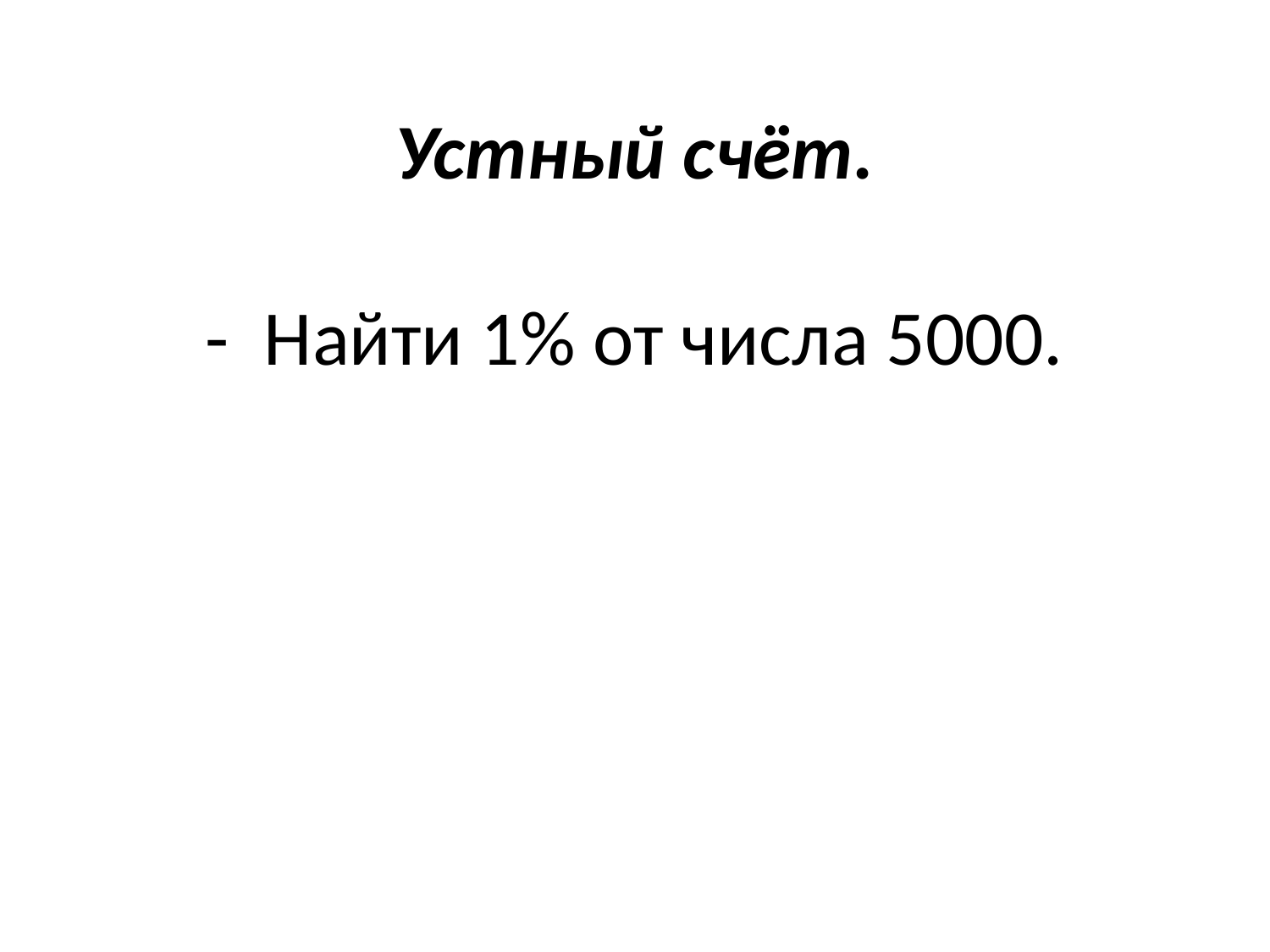

# Устный счёт. -  Найти 1% от числа 5000.